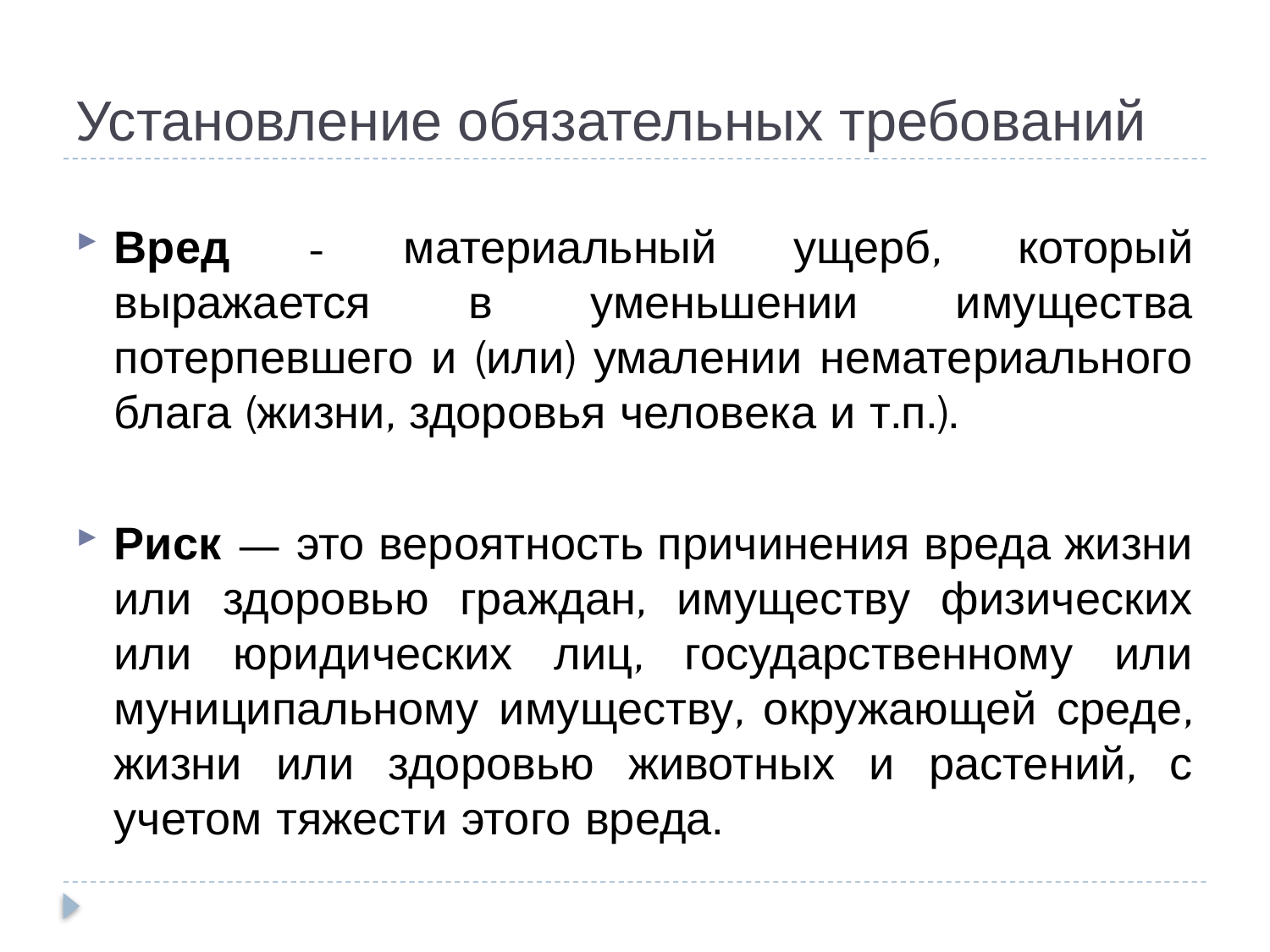

# Установление обязательных требований
Вред - материальный ущерб, который выражается в уменьшении имущества потерпевшего и (или) умалении нематериального блага (жизни, здоровья человека и т.п.).

Риск — это вероятность причинения вреда жизни или здоровью граждан, имуществу физических или юридических лиц, государственному или муниципальному имуществу, окружающей среде, жизни или здоровью животных и растений, с учетом тяжести этого вреда.